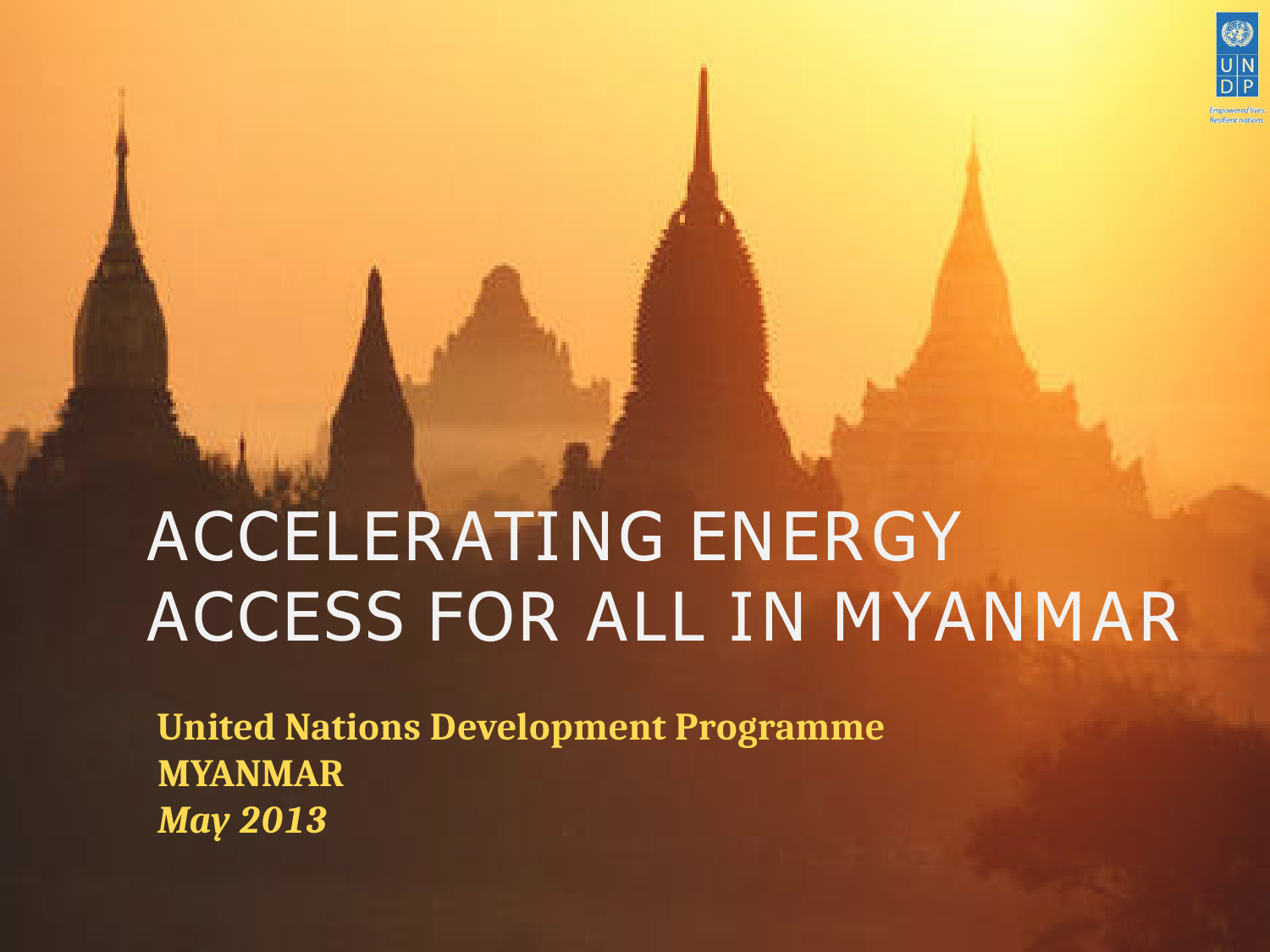

# ACCELERATING ENERGY ACCESS FOR ALL IN MYANMAR
United Nations Development Programme
MYANMAR
May 2013